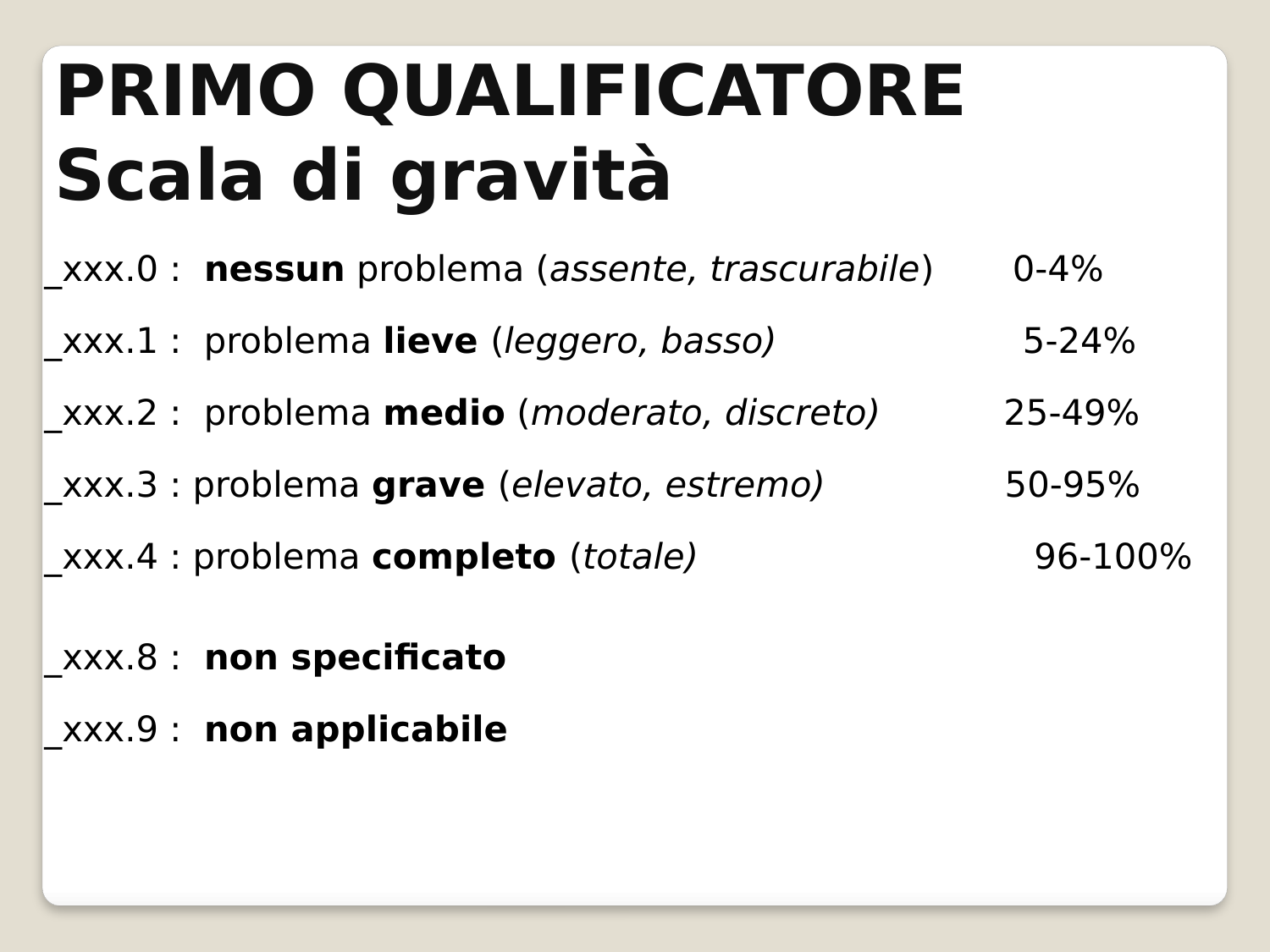

PRIMO QUALIFICATORE
Scala di gravità
_xxx.0 :  nessun problema (assente, trascurabile)       0-4%

_xxx.1 :  problema lieve (leggero, basso)	       	        5-24%

_xxx.2 :  problema medio (moderato, discreto)           25-49%

_xxx.3 : problema grave (elevato, estremo)                50-95%

_xxx.4 : problema completo (totale)		         96-100%

_xxx.8 :  non specificato

_xxx.9 :  non applicabile